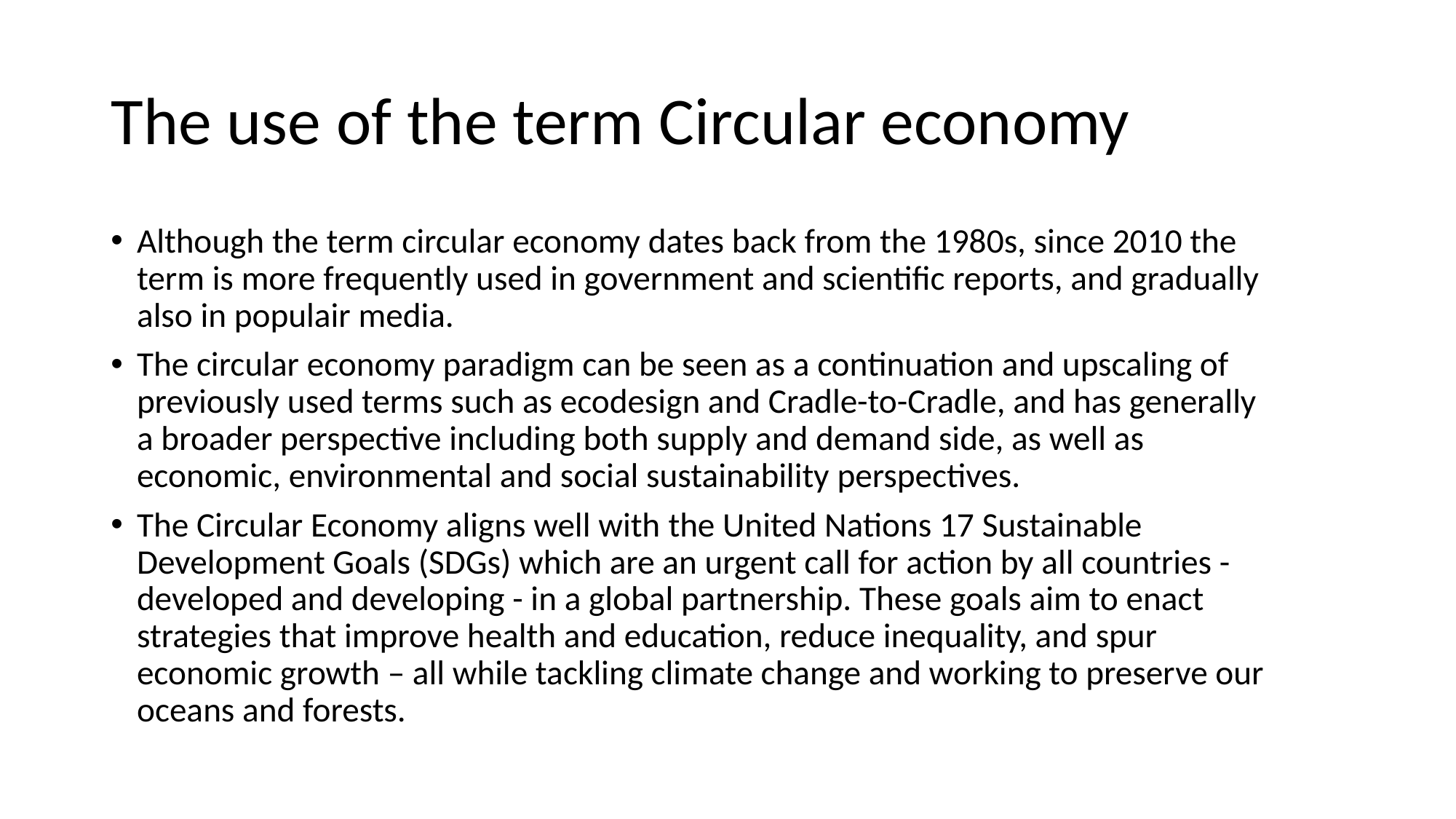

# The use of the term Circular economy
Although the term circular economy dates back from the 1980s, since 2010 the term is more frequently used in government and scientific reports, and gradually also in populair media.
The circular economy paradigm can be seen as a continuation and upscaling of previously used terms such as ecodesign and Cradle-to-Cradle, and has generally a broader perspective including both supply and demand side, as well as economic, environmental and social sustainability perspectives.
The Circular Economy aligns well with the United Nations 17 Sustainable Development Goals (SDGs) which are an urgent call for action by all countries - developed and developing - in a global partnership. These goals aim to enact strategies that improve health and education, reduce inequality, and spur economic growth – all while tackling climate change and working to preserve our oceans and forests.